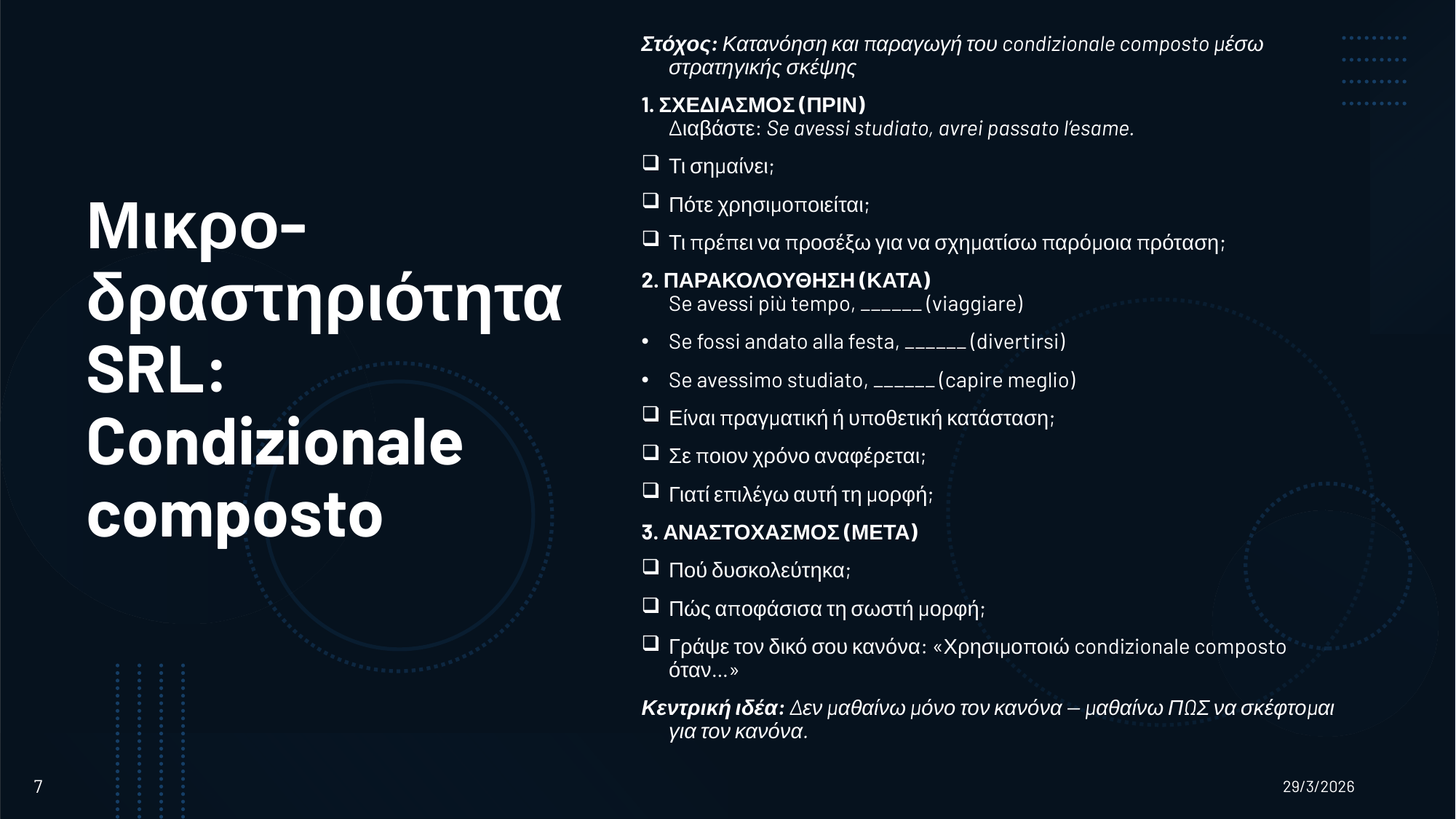

Στόχος: Κατανόηση και παραγωγή του condizionale composto μέσω στρατηγικής σκέψης
1. ΣΧΕΔΙΑΣΜΟΣ (ΠΡΙΝ)
Διαβάστε: Se avessi studiato, avrei passato l’esame.
Τι σημαίνει;
Πότε χρησιμοποιείται;
Τι πρέπει να προσέξω για να σχηματίσω παρόμοια πρόταση;
2. ΠΑΡΑΚΟΛΟΥΘΗΣΗ (ΚΑΤΑ)
Se avessi più tempo, ______ (viaggiare)
Se fossi andato alla festa, ______ (divertirsi)
Se avessimo studiato, ______ (capire meglio)
Είναι πραγματική ή υποθετική κατάσταση;
Σε ποιον χρόνο αναφέρεται;
Γιατί επιλέγω αυτή τη μορφή;
3. ΑΝΑΣΤΟΧΑΣΜΟΣ (ΜΕΤΑ)
Πού δυσκολεύτηκα;
Πώς αποφάσισα τη σωστή μορφή;
Γράψε τον δικό σου κανόνα: «Χρησιμοποιώ condizionale composto όταν…»
Κεντρική ιδέα: Δεν μαθαίνω μόνο τον κανόνα — μαθαίνω ΠΩΣ να σκέφτομαι για τον κανόνα.

# Μικρο-δραστηριότητα SRL: Condizionale composto

29/3/2026
7